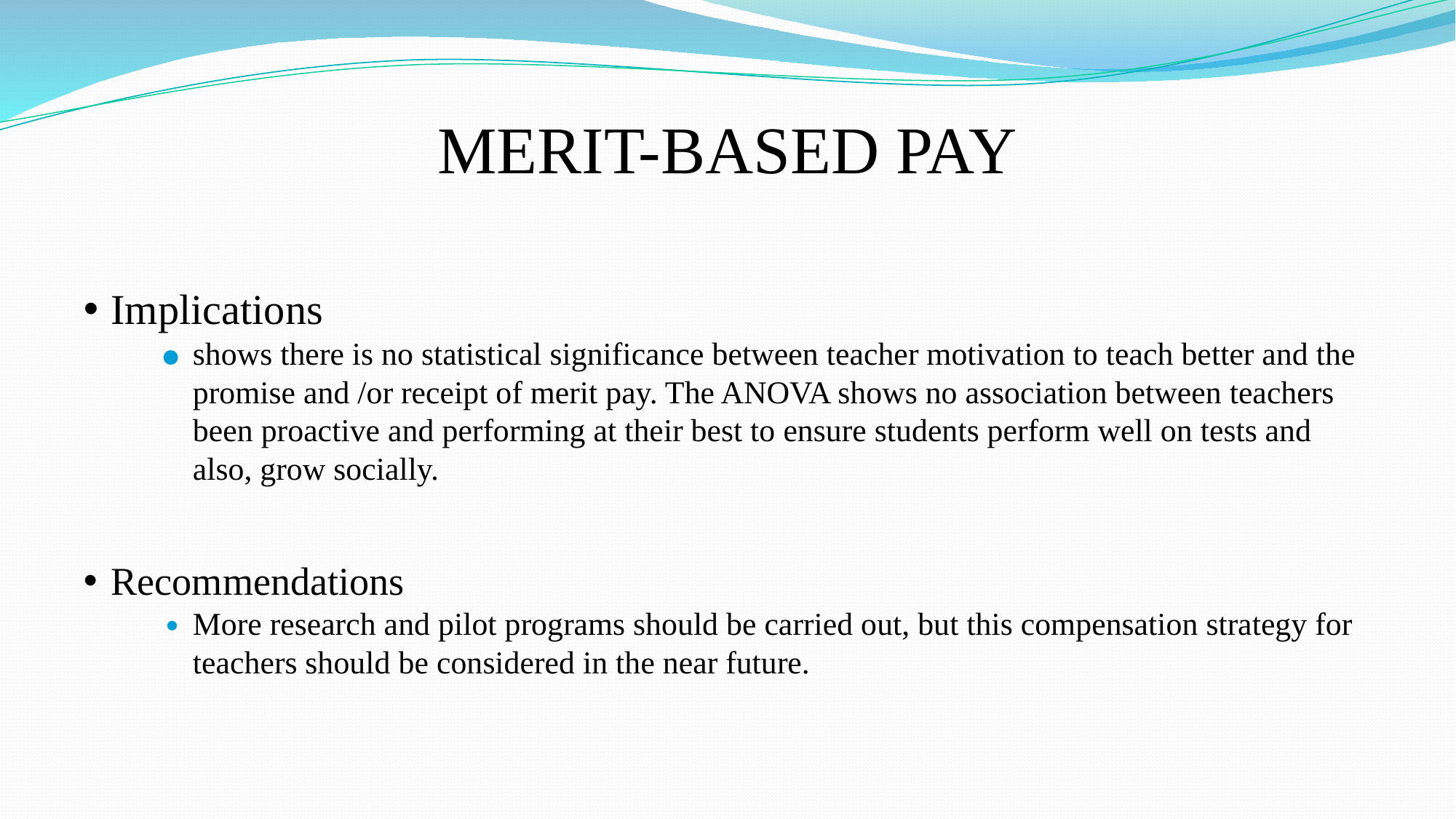

# MERIT-BASED PAY

Implications
shows there is no statistical significance between teacher motivation to teach better and the promise and /or receipt of merit pay. The ANOVA shows no association between teachers been proactive and performing at their best to ensure students perform well on tests and also, grow socially.

Recommendations
More research and pilot programs should be carried out, but this compensation strategy for teachers should be considered in the near future.